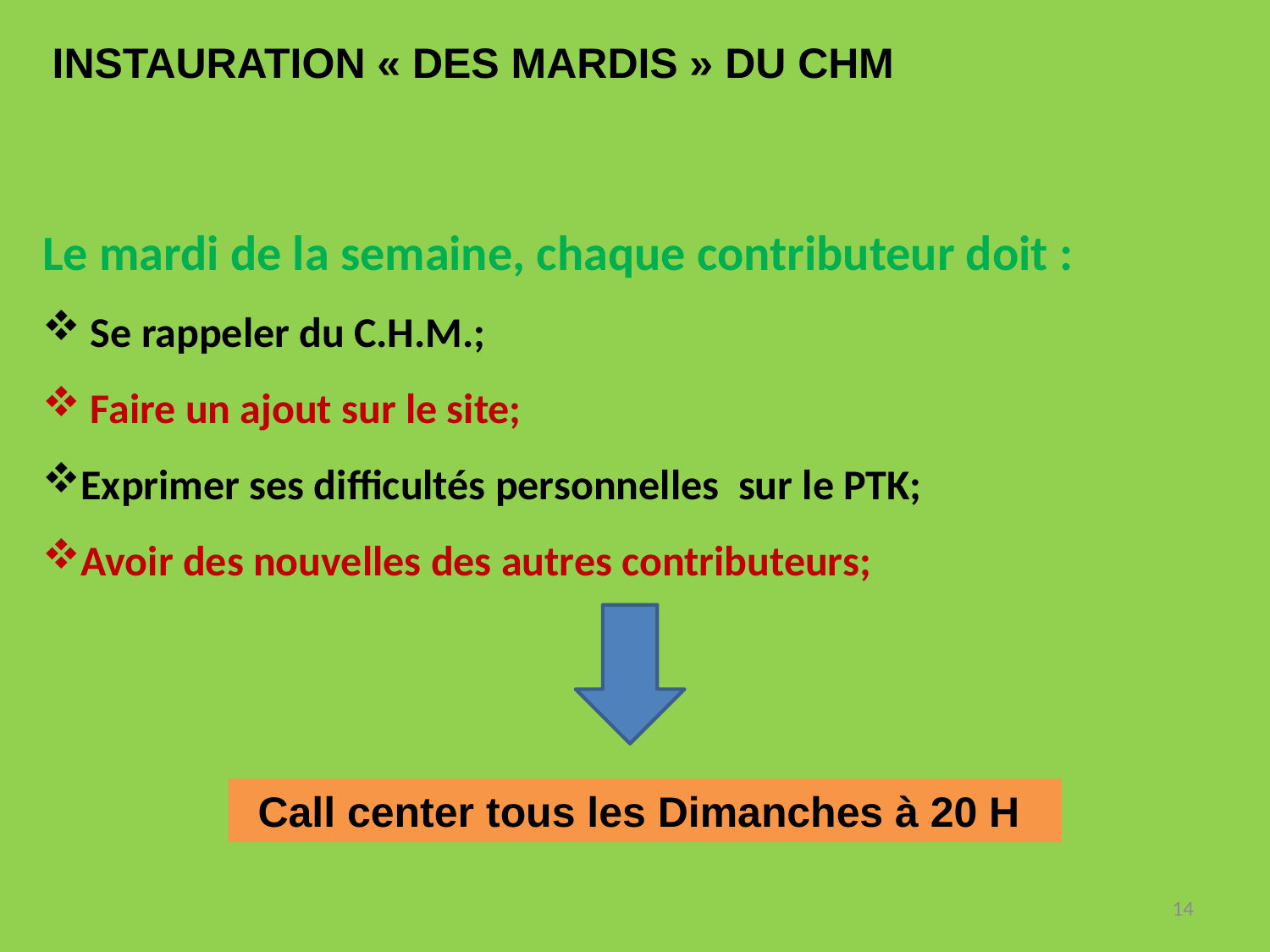

INSTAURATION « DES MARDIS » DU CHM
Le mardi de la semaine, chaque contributeur doit :
 Se rappeler du C.H.M.;
 Faire un ajout sur le site;
Exprimer ses difficultés personnelles  sur le PTK;
Avoir des nouvelles des autres contributeurs;

Call center tous les Dimanches à 20 H
14